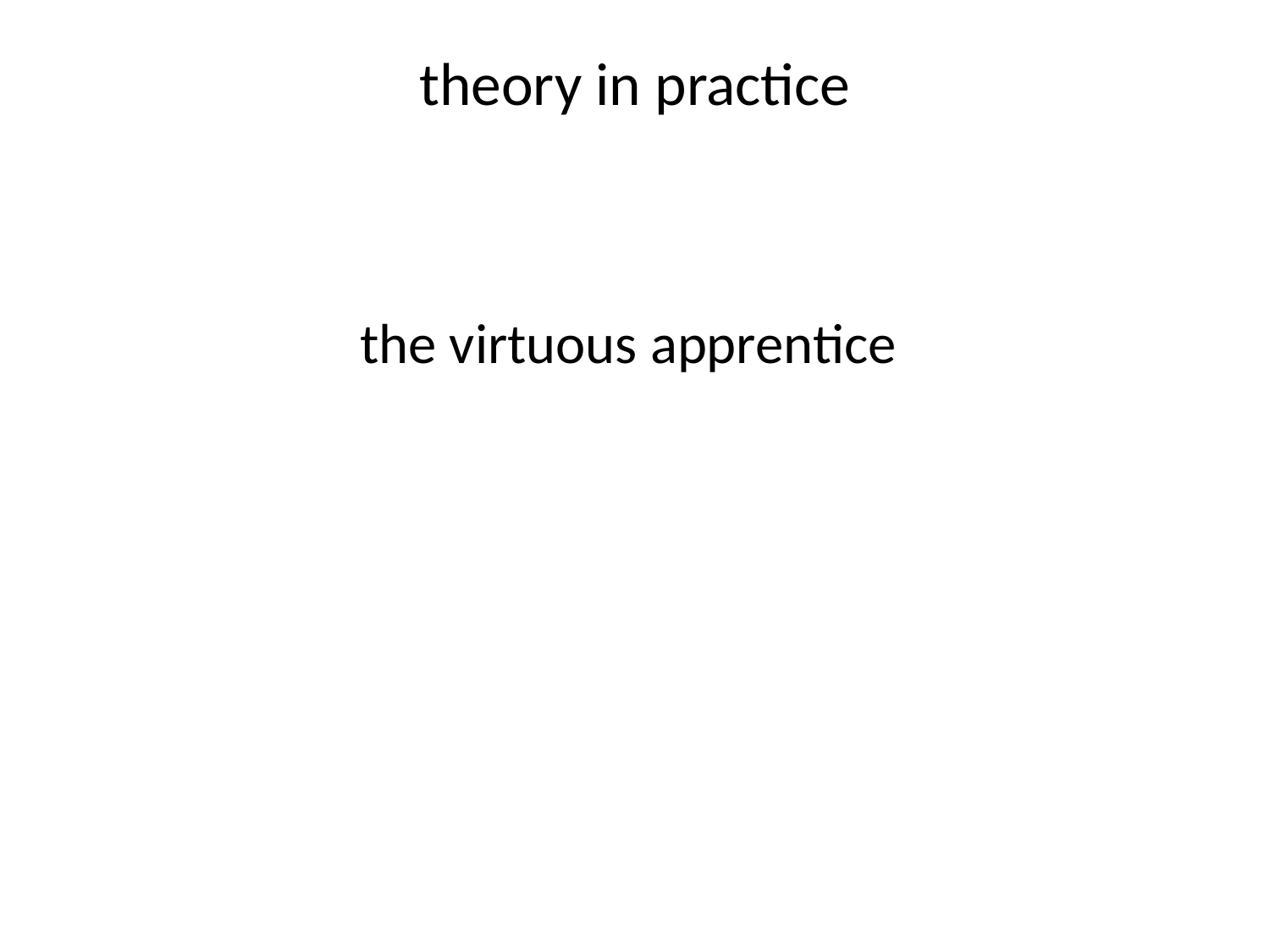

# theory in practice

the virtuous apprentice